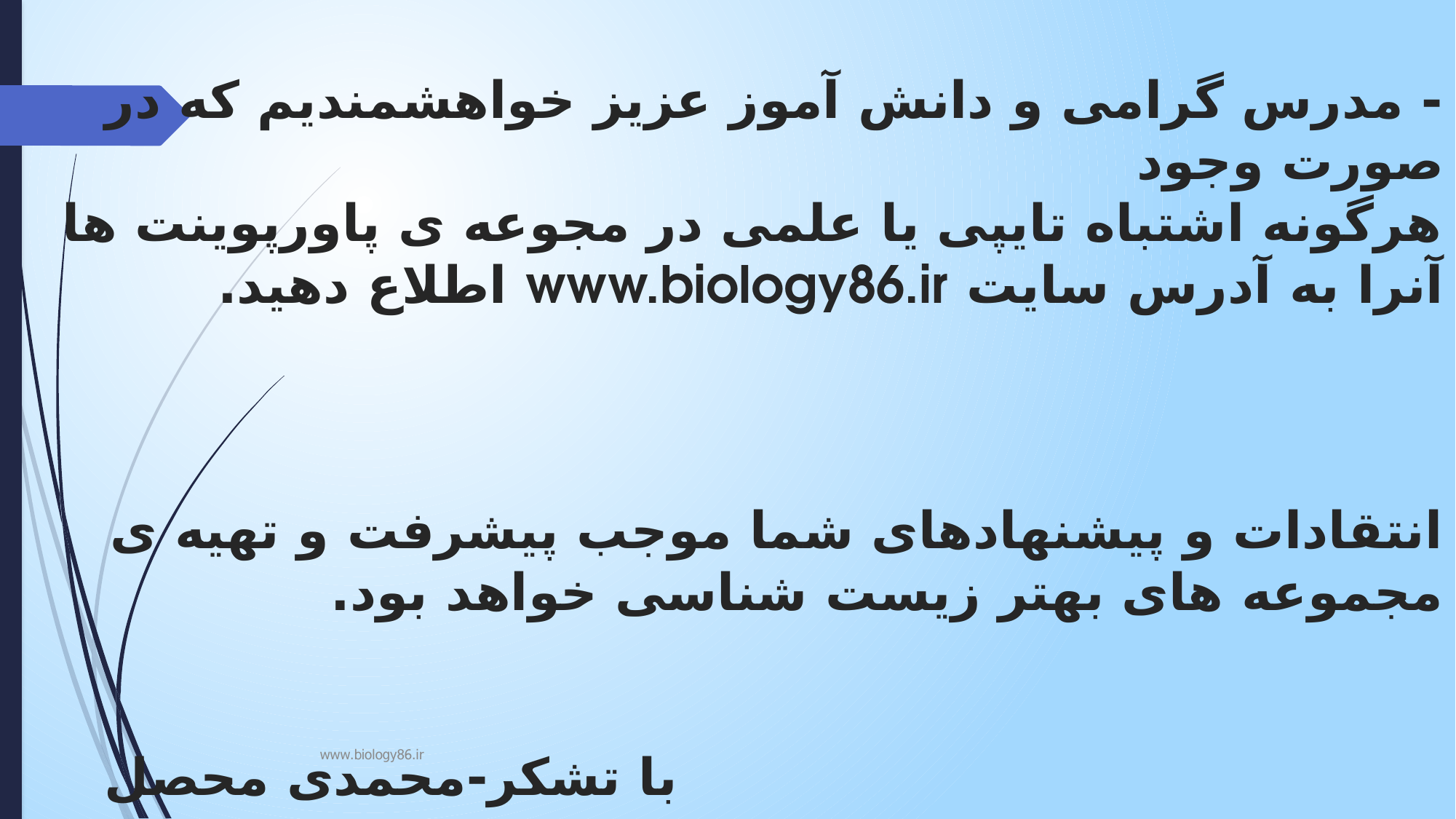

# - مدرس گرامی و دانش آموز عزیز خواهشمندیم که در صورت وجود هرگونه اشتباه تایپی یا علمی در مجوعه ی پاورپوینت ها آنرا به آدرس سایت www.biology86.ir اطلاع دهید. انتقادات و پیشنهادهای شما موجب پیشرفت و تهیه ی مجموعه های بهتر زیست شناسی خواهد بود. با تشکر-محمدی محصل
www.biology86.ir